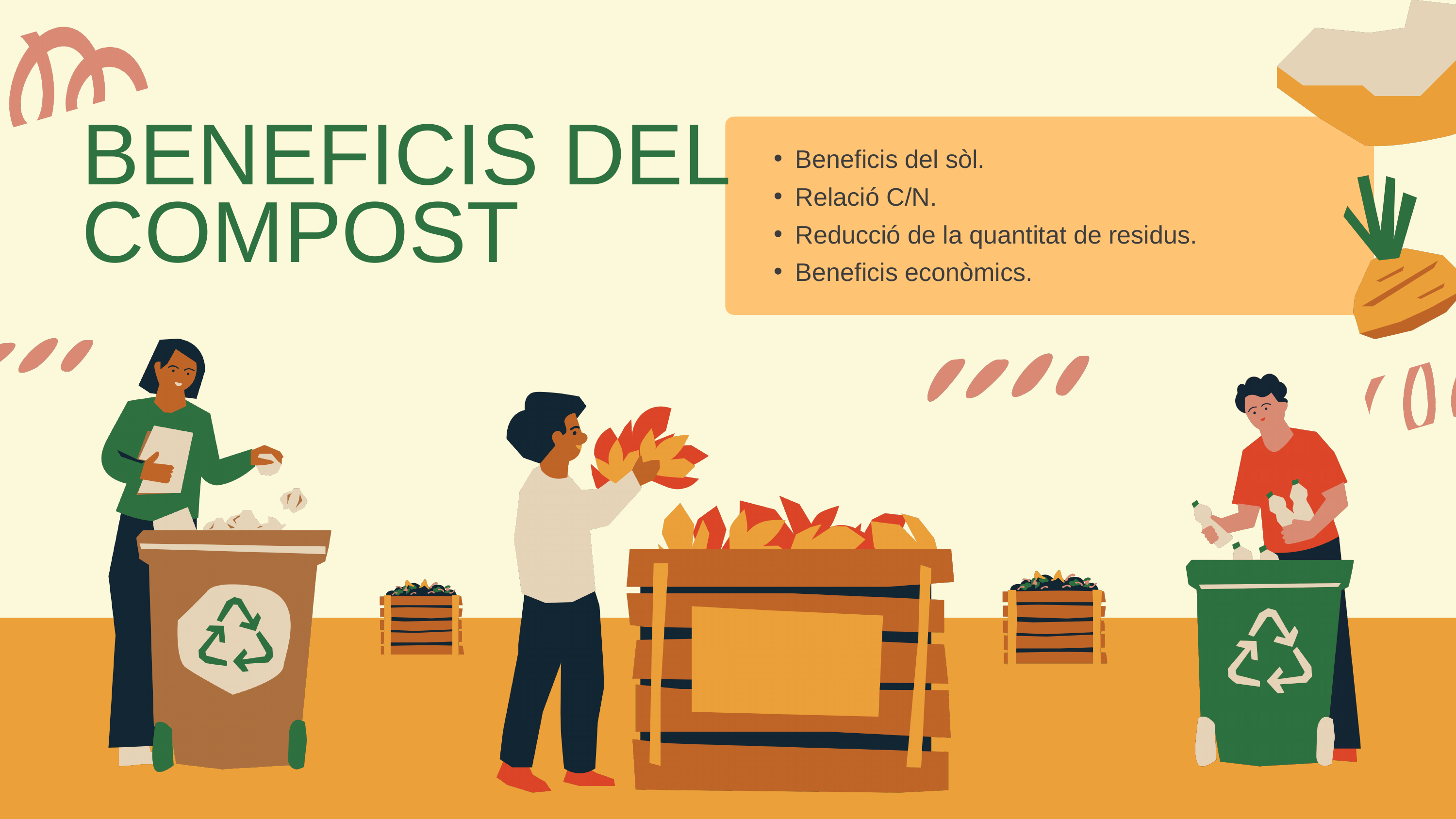

BENEFICIS DEL COMPOST
Beneficis del sòl.

Relació C/N.
Reducció de la quantitat de residus.
Beneficis econòmics.